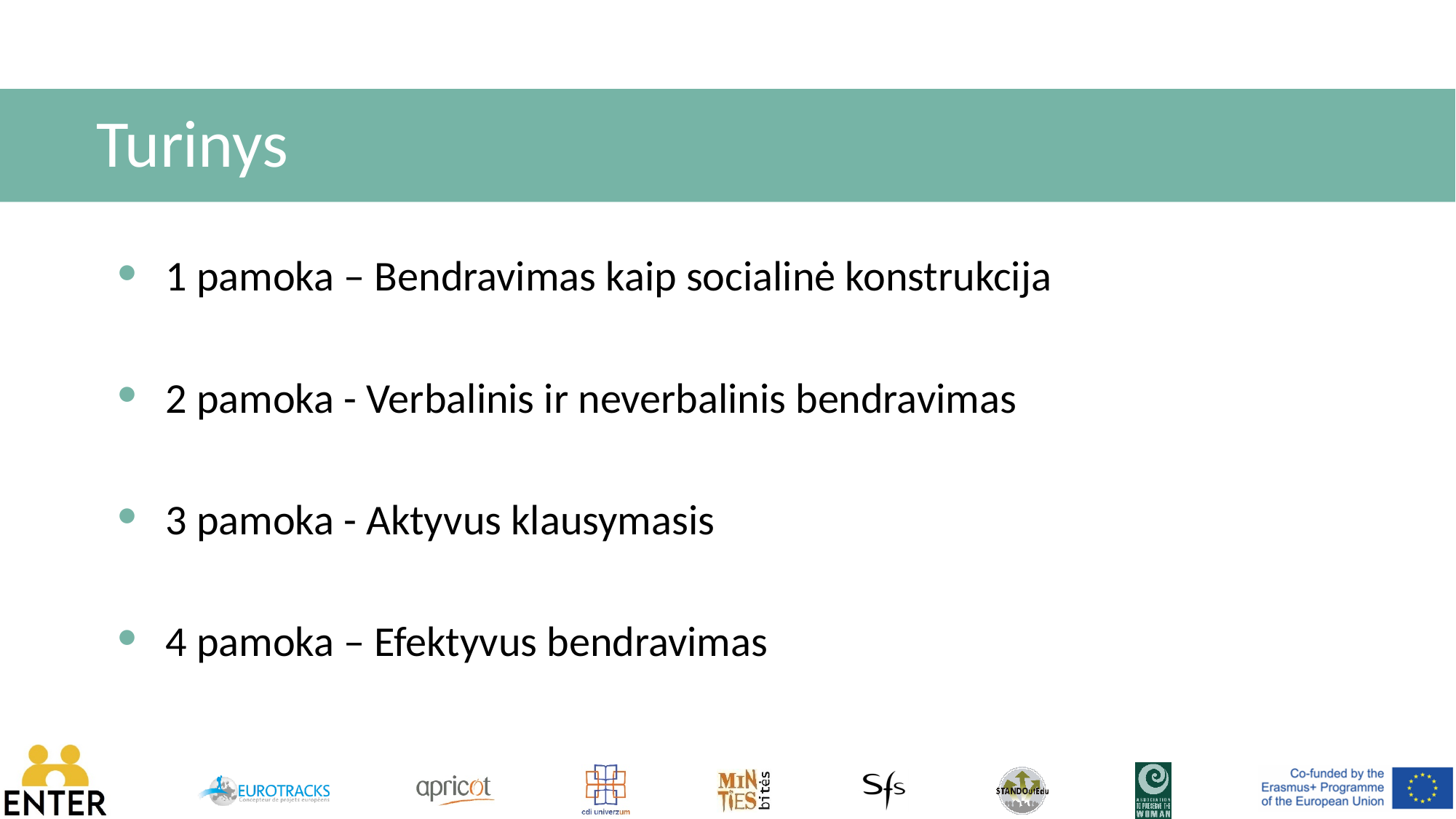

# Turinys
1 pamoka – Bendravimas kaip socialinė konstrukcija
2 pamoka - Verbalinis ir neverbalinis bendravimas
3 pamoka - Aktyvus klausymasis
4 pamoka – Efektyvus bendravimas